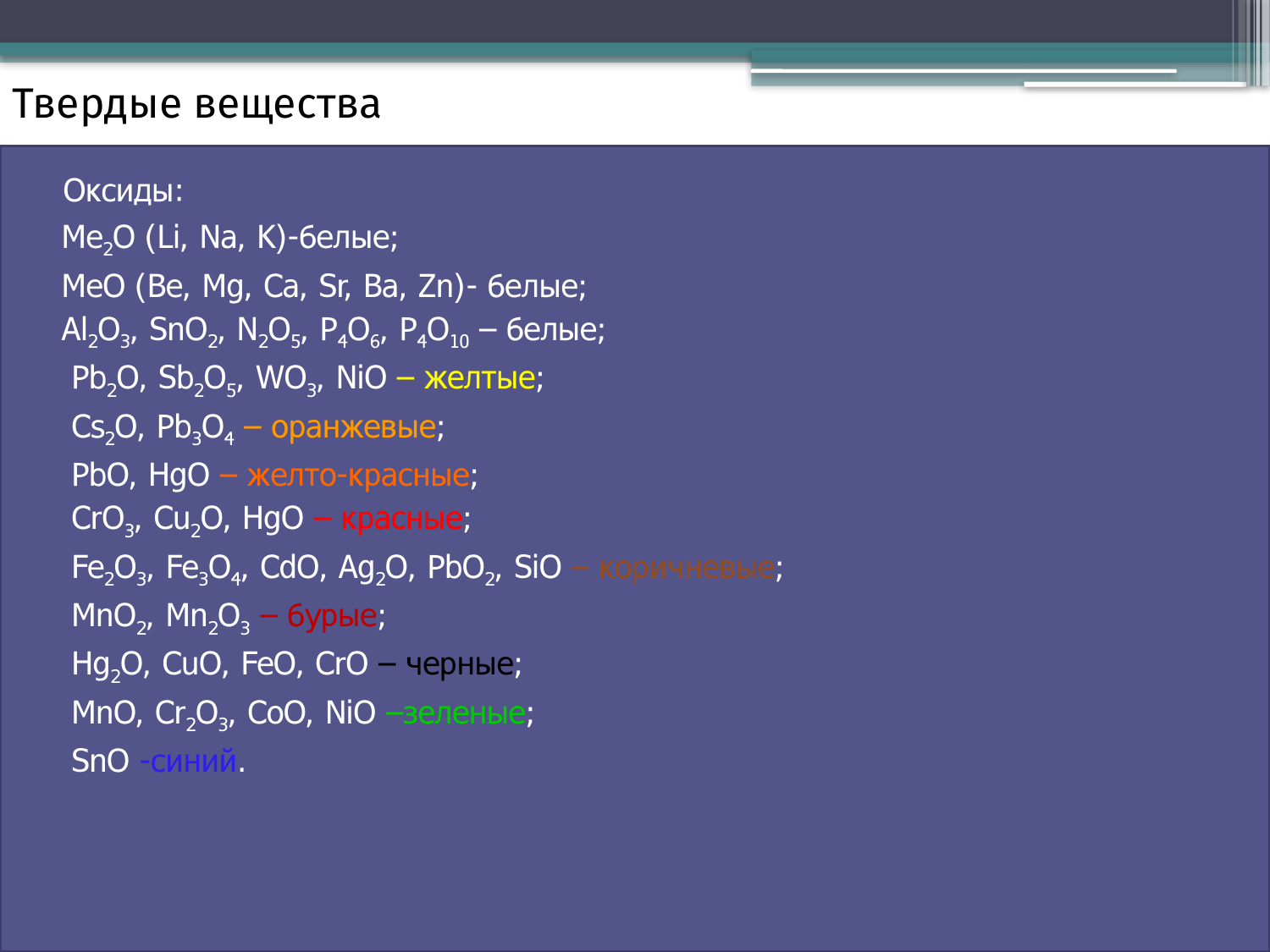

# Твердые вещества
   Оксиды:
Me2O (Li, Na, K)-белые;
MeO (Be, Mg, Ca, Sr, Ba, Zn)- белые;
Al2O3, SnO2, N2O5, P4O6, P4O10 – белые;
 Pb2O, Sb2O5, WO3, NiO – желтые;
 Cs2O, Pb3O4 – оранжевые;
 PbO, HgO – желто-красные;
 CrO3, Cu2O, HgO – красные;
 Fe2O3, Fe3O4, CdO, Ag2O, PbO2, SiO – коричневые;
 MnO2, Mn2O3 – бурые;
 Hg2O, CuO, FeO, CrO – черные;
 MnO, Cr2O3, CoO, NiO –зеленые;
 SnO -синий.